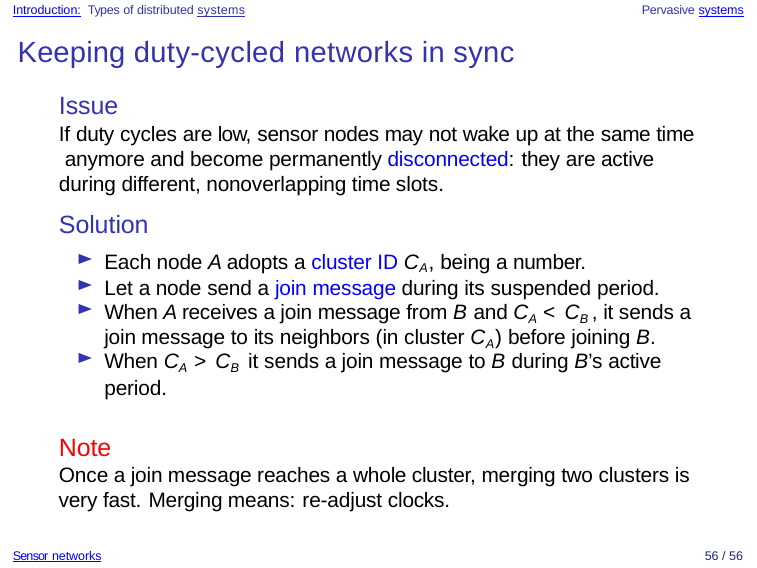

Introduction: Types of distributed systems	Pervasive systems
# Keeping duty-cycled networks in sync
Issue
If duty cycles are low, sensor nodes may not wake up at the same time  anymore and become permanently disconnected: they are active  during different, nonoverlapping time slots.
Solution
Each node A adopts a cluster ID CA, being a number.
Let a node send a join message during its suspended period.
When A receives a join message from B and CA < CB , it sends a  join message to its neighbors (in cluster CA) before joining B.
When CA > CB it sends a join message to B during B’s active
period.

Note
Once a join message reaches a whole cluster, merging two clusters is  very fast. Merging means: re-adjust clocks.
Sensor networks
56 / 56